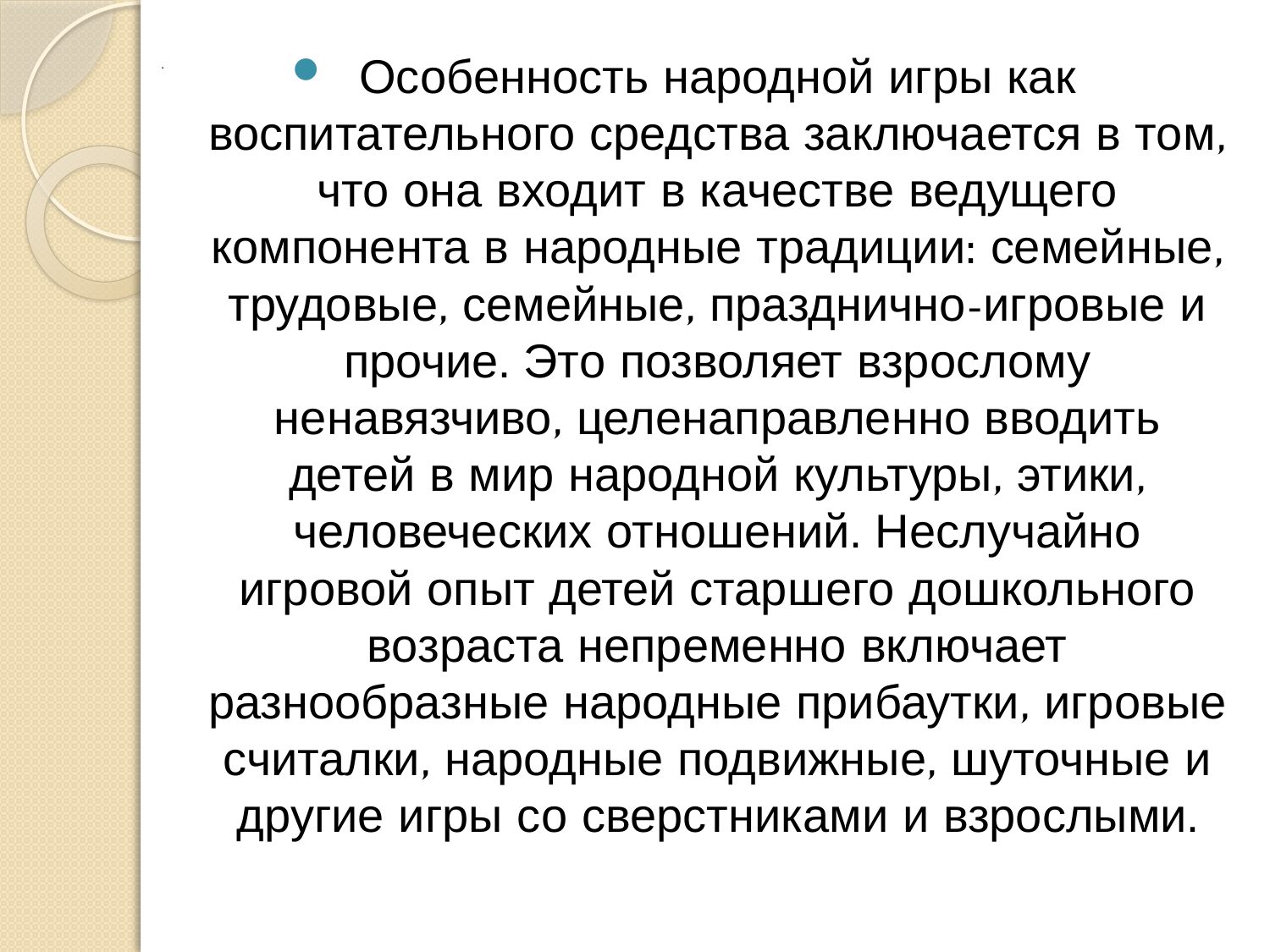

# .
Особенность народной игры как воспитательного средства заключается в том, что она входит в качестве ведущего компонента в народные традиции: семейные, трудовые, семейные, празднично-игровые и прочие. Это позволяет взрослому ненавязчиво, целенаправленно вводить детей в мир народной культуры, этики, человеческих отношений. Неслучайно игровой опыт детей старшего дошкольного возраста непременно включает разнообразные народные прибаутки, игровые считалки, народные подвижные, шуточные и другие игры со сверстниками и взрослыми.